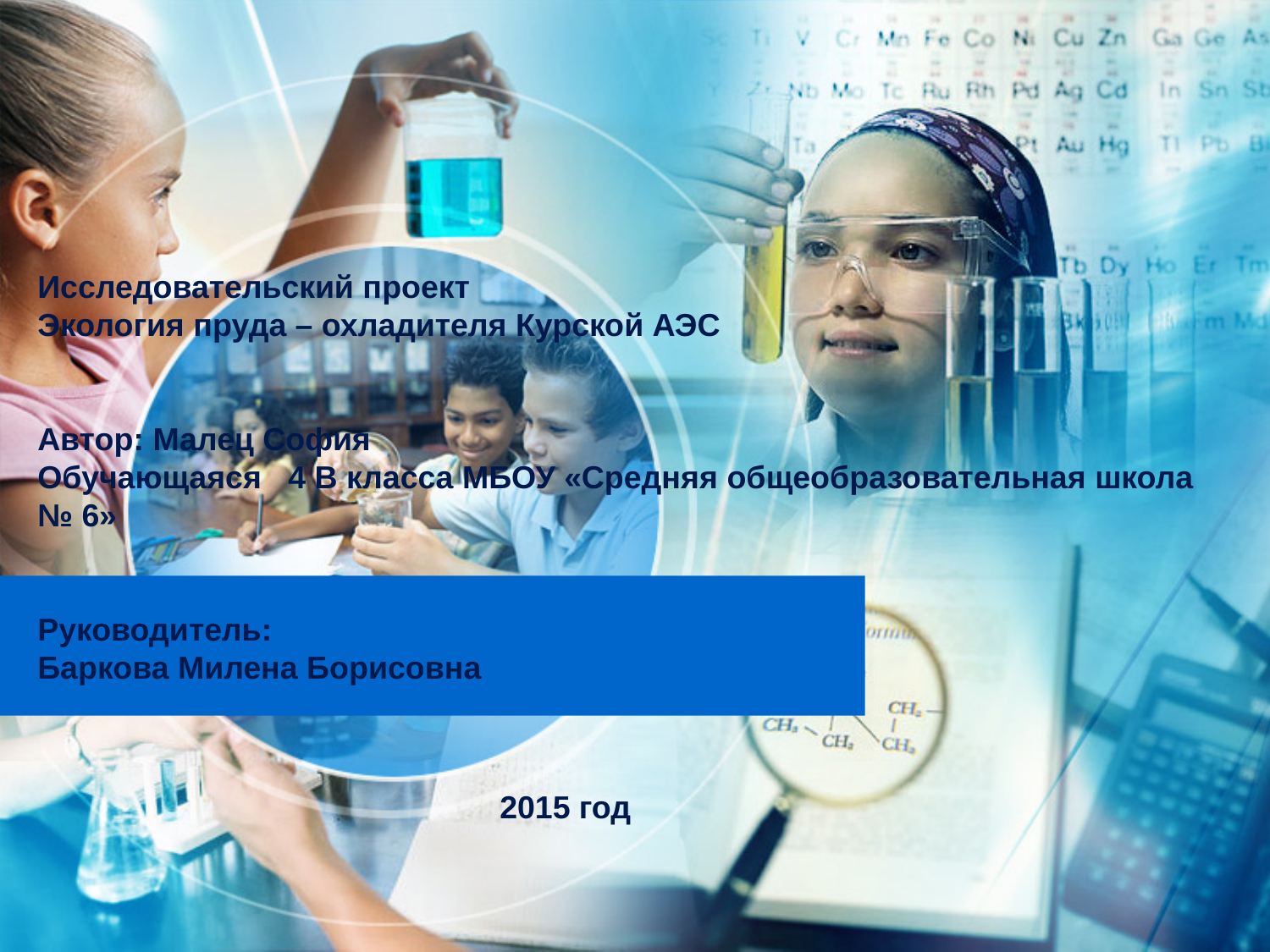

# Исследовательский проект Экология пруда – охладителя Курской АЭС     Автор: Малец София Обучающаяся   4 В класса МБОУ «Средняя общеобразовательная школа № 6» Руководитель: Баркова Милена Борисовна         2015 год